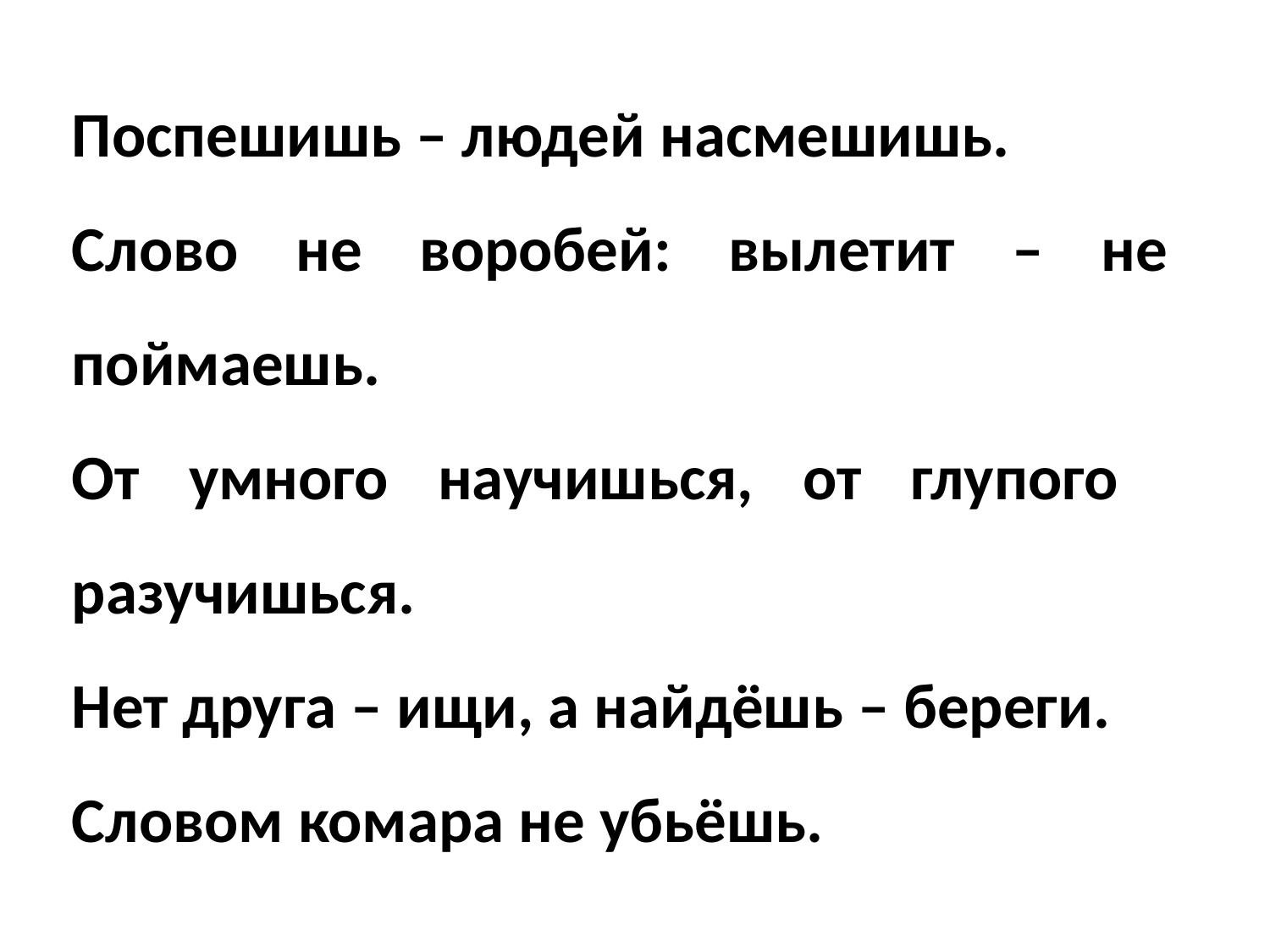

Поспешишь – людей насмешишь.
Слово не воробей: вылетит – не поймаешь.
От умного научишься, от глупого  разучишься.
Нет друга – ищи, а найдёшь – береги.
Словом комара не убьёшь.